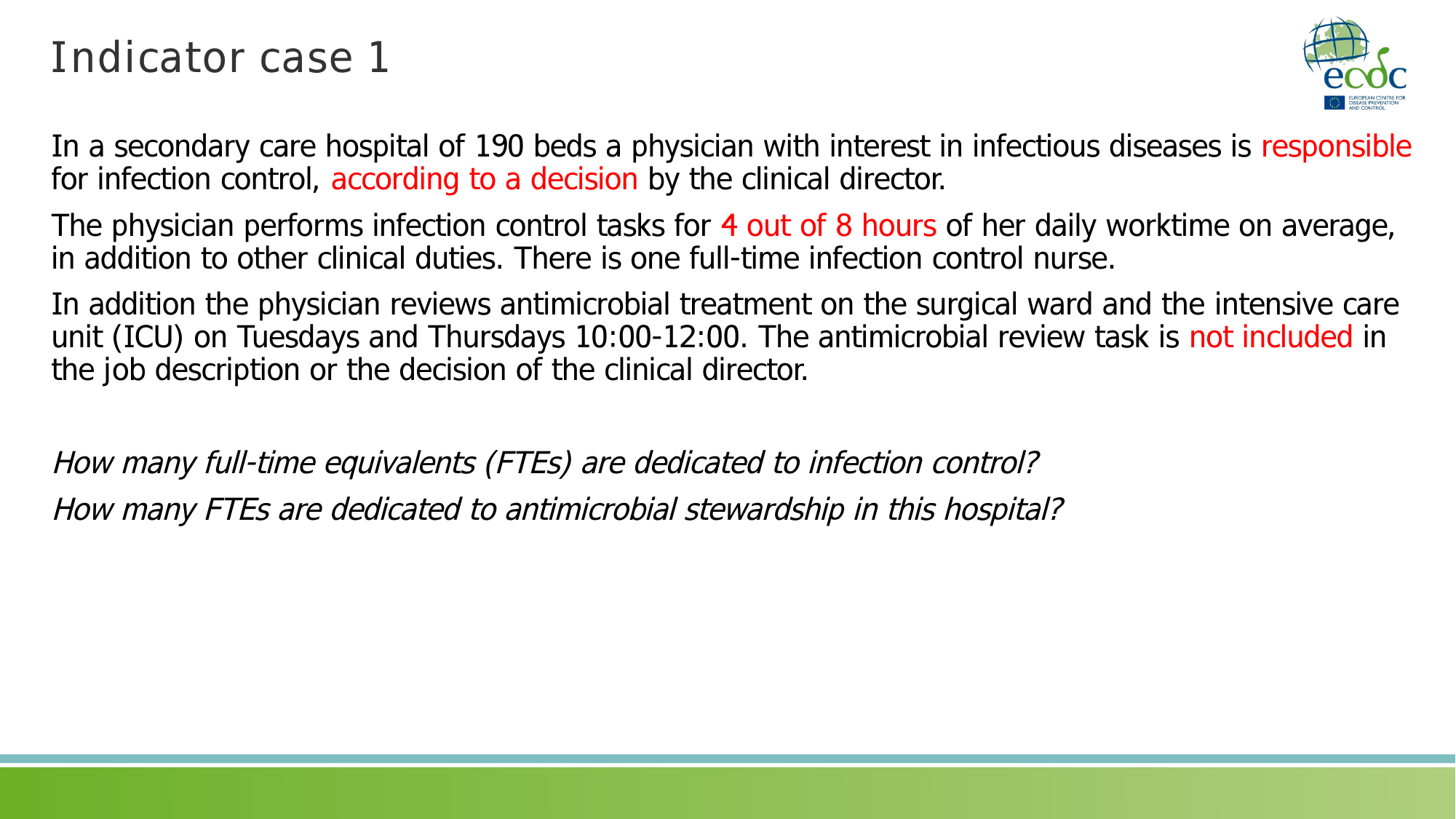

# Indicator case 1
In a secondary care hospital of 190 beds a physician with interest in infectious diseases is responsible for infection control, according to a decision by the clinical director.
The physician performs infection control tasks for 4 out of 8 hours of her daily worktime on average, in addition to other clinical duties. There is one full-time infection control nurse.
In addition the physician reviews antimicrobial treatment on the surgical ward and the intensive care unit (ICU) on Tuesdays and Thursdays 10:00-12:00. The antimicrobial review task is not included in the job description or the decision of the clinical director.

How many full-time equivalents (FTEs) are dedicated to infection control?
How many FTEs are dedicated to antimicrobial stewardship in this hospital?